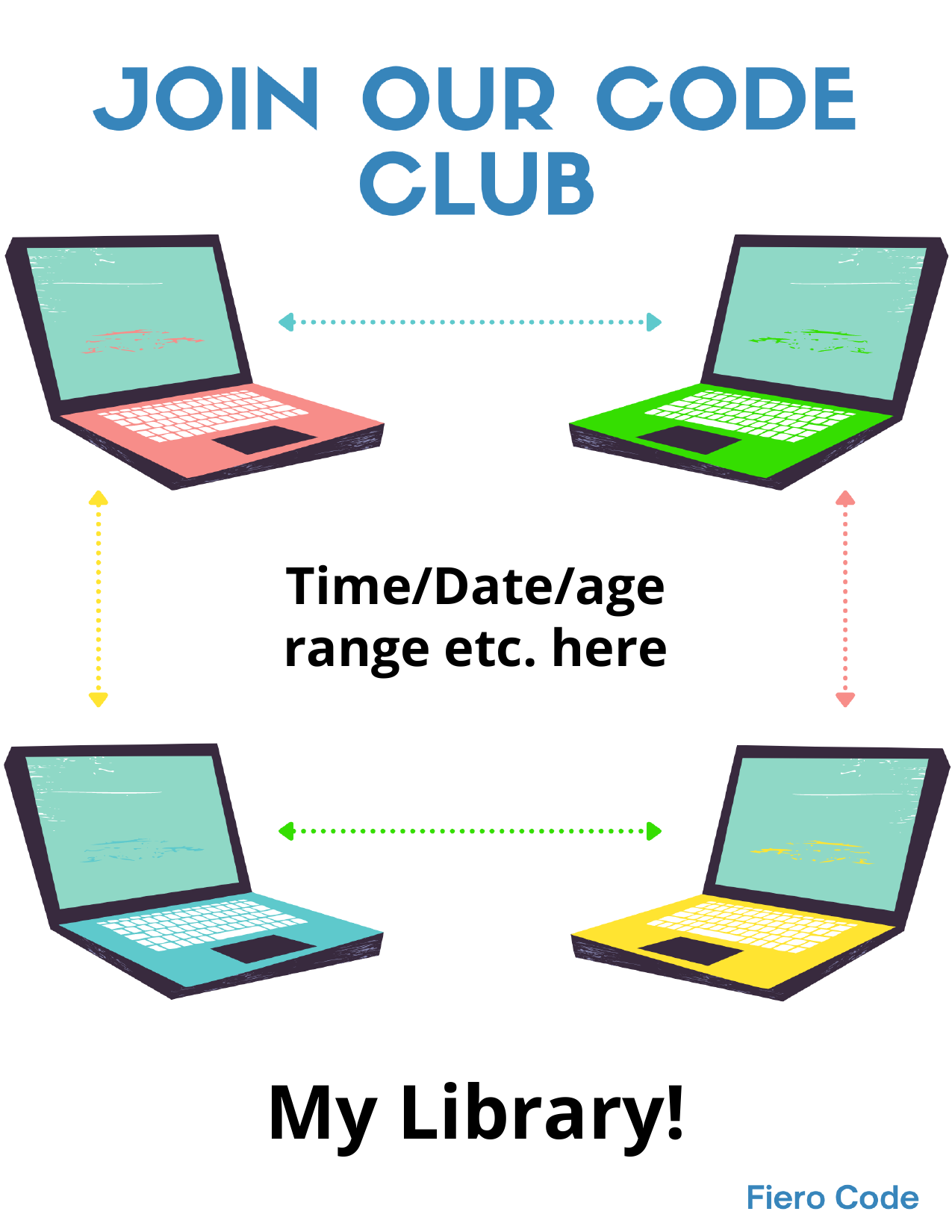

Time/Date/age range etc. here
# My Library!